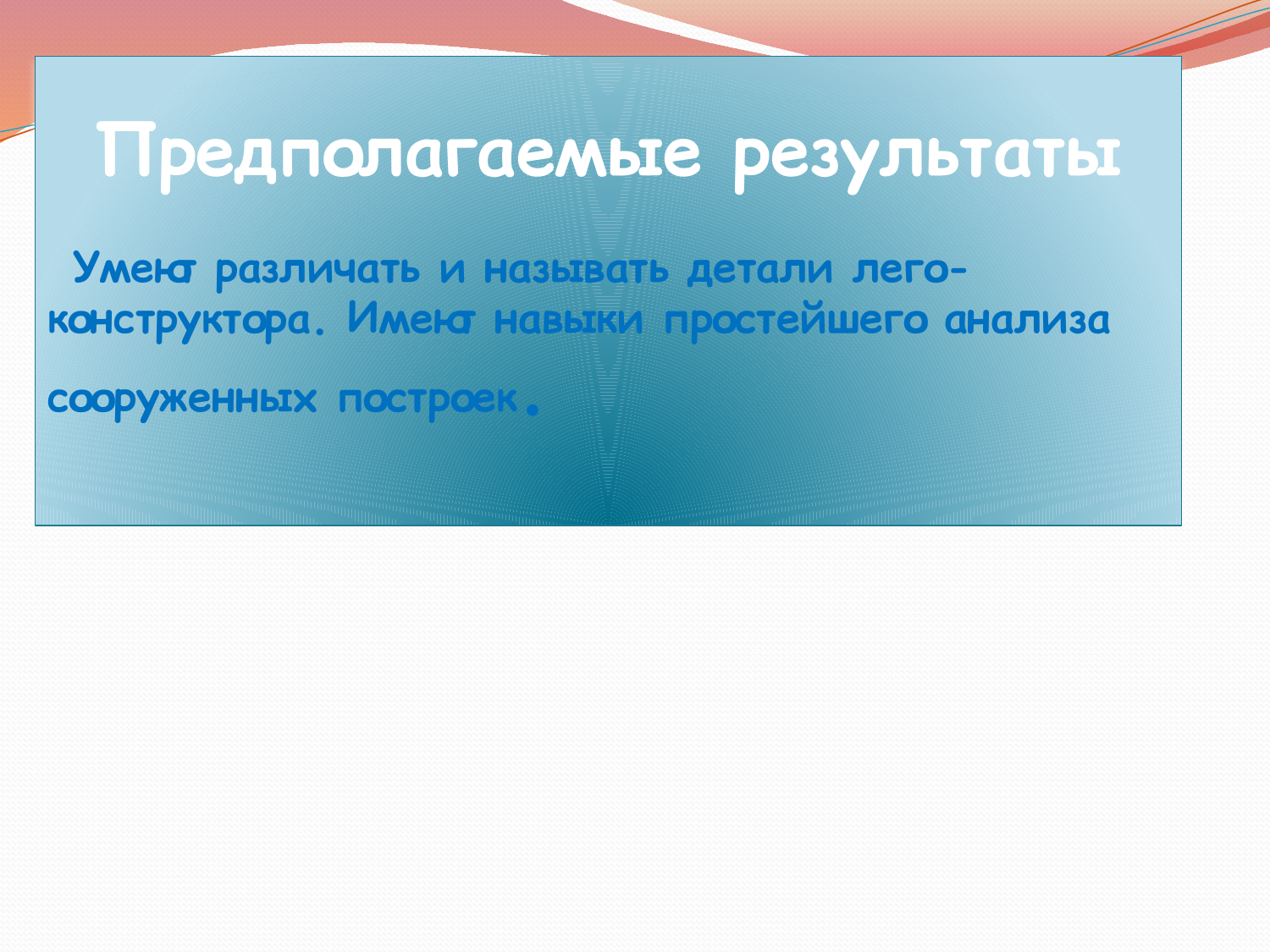

Предполагаемые результаты

  Умеют различать и называть детали лего-конструктора. Имеют навыки простейшего анализа сооруженных построек.